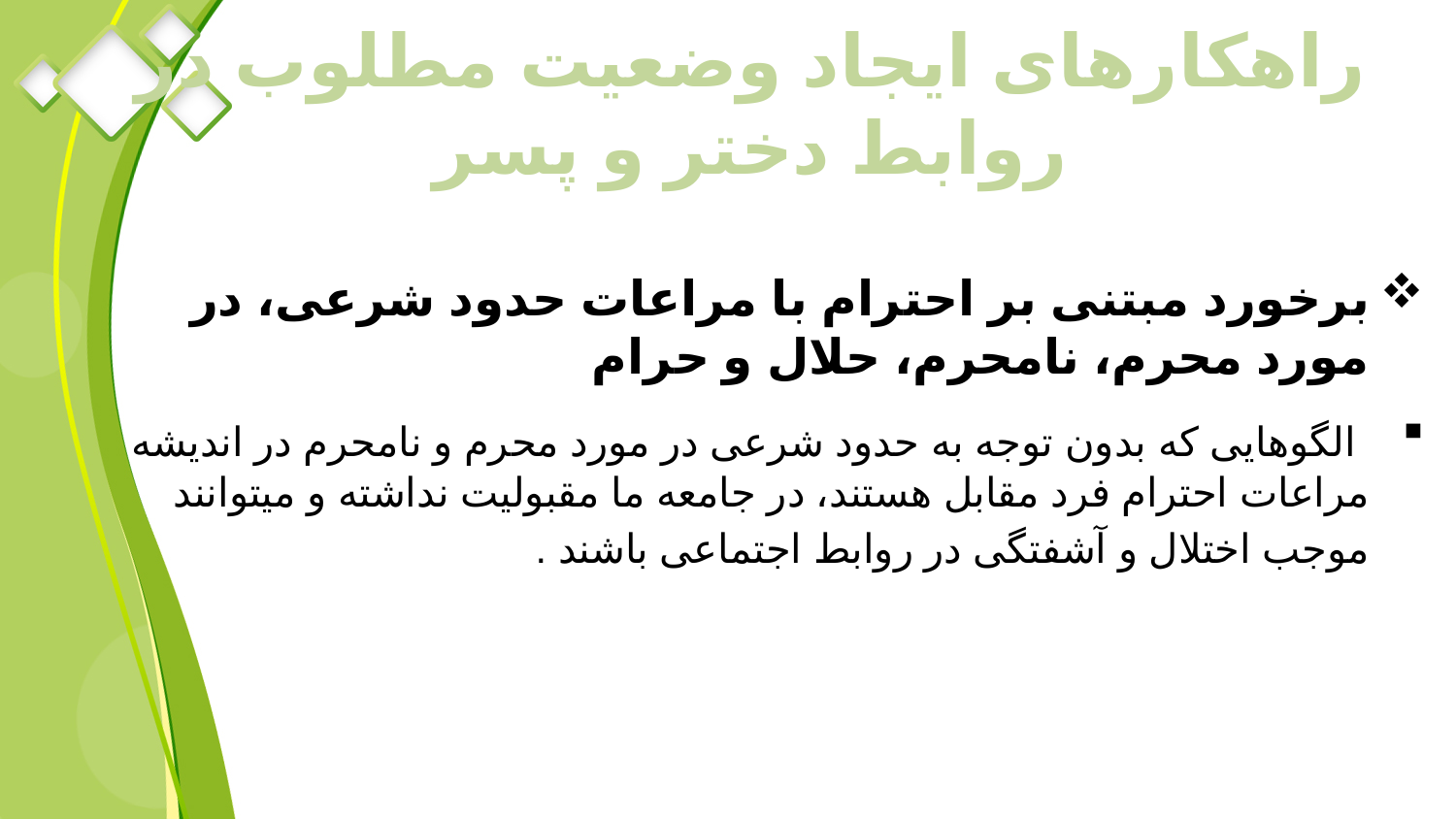

# راهکارهای ایجاد وضعیت مطلوب در روابط دختر و پسر
برخورد مبتنی بر احترام با مراعات حدود شرعی، در مورد محرم، نامحرم، حلال و حرام
 الگوهایی که بدون توجه به حدود شرعی در مورد محرم و نامحرم در اندیشه مراعات احترام فرد مقابل هستند، در جامعه ما مقبولیت نداشته و میتوانند موجب اختلال و آشفتگی در روابط اجتماعی باشند .